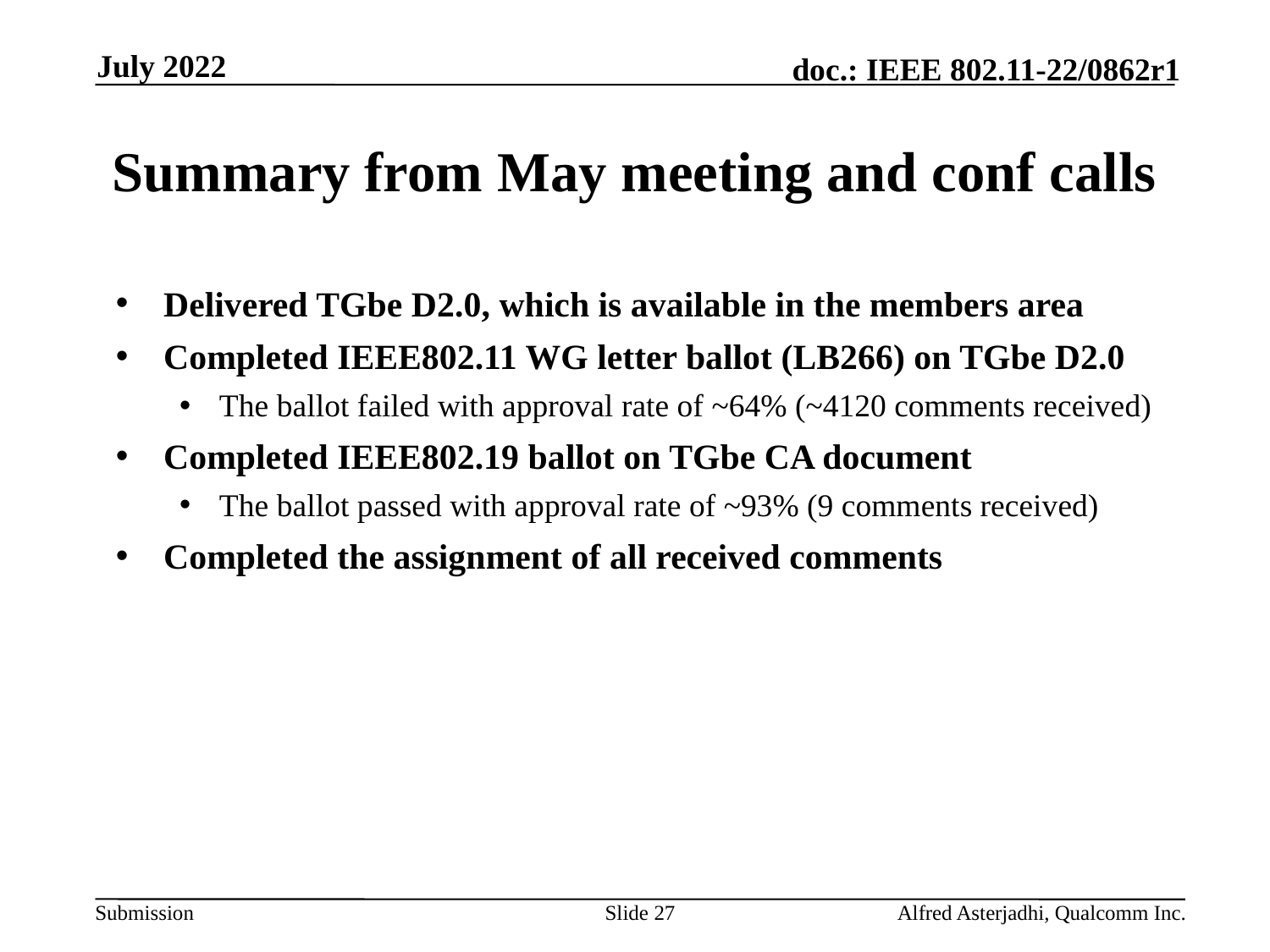

July 2022
# Summary from May meeting and conf calls
Delivered TGbe D2.0, which is available in the members area
Completed IEEE802.11 WG letter ballot (LB266) on TGbe D2.0
The ballot failed with approval rate of ~64% (~4120 comments received)
Completed IEEE802.19 ballot on TGbe CA document
The ballot passed with approval rate of ~93% (9 comments received)
Completed the assignment of all received comments

Slide 27
Alfred Asterjadhi, Qualcomm Inc.